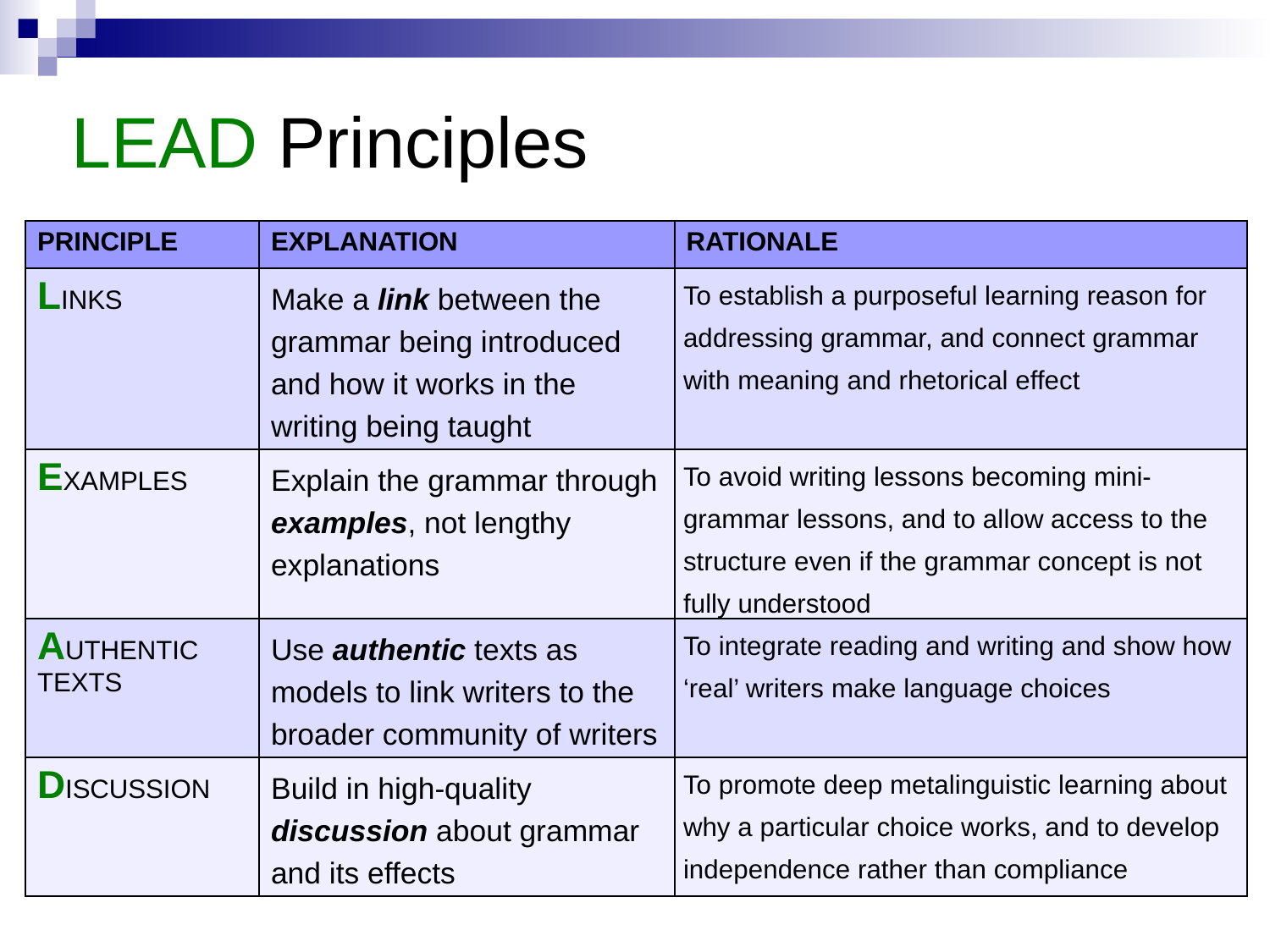

# LEAD Principles
| PRINCIPLE | EXPLANATION | RATIONALE |
| --- | --- | --- |
| LINKS | Make a link between the grammar being introduced and how it works in the writing being taught | To establish a purposeful learning reason for addressing grammar, and connect grammar with meaning and rhetorical effect |
| EXAMPLES | Explain the grammar through examples, not lengthy explanations | To avoid writing lessons becoming mini-grammar lessons, and to allow access to the structure even if the grammar concept is not fully understood |
| AUTHENTIC TEXTS | Use authentic texts as models to link writers to the broader community of writers | To integrate reading and writing and show how ‘real’ writers make language choices |
| DISCUSSION | Build in high-quality discussion about grammar and its effects | To promote deep metalinguistic learning about why a particular choice works, and to develop independence rather than compliance |